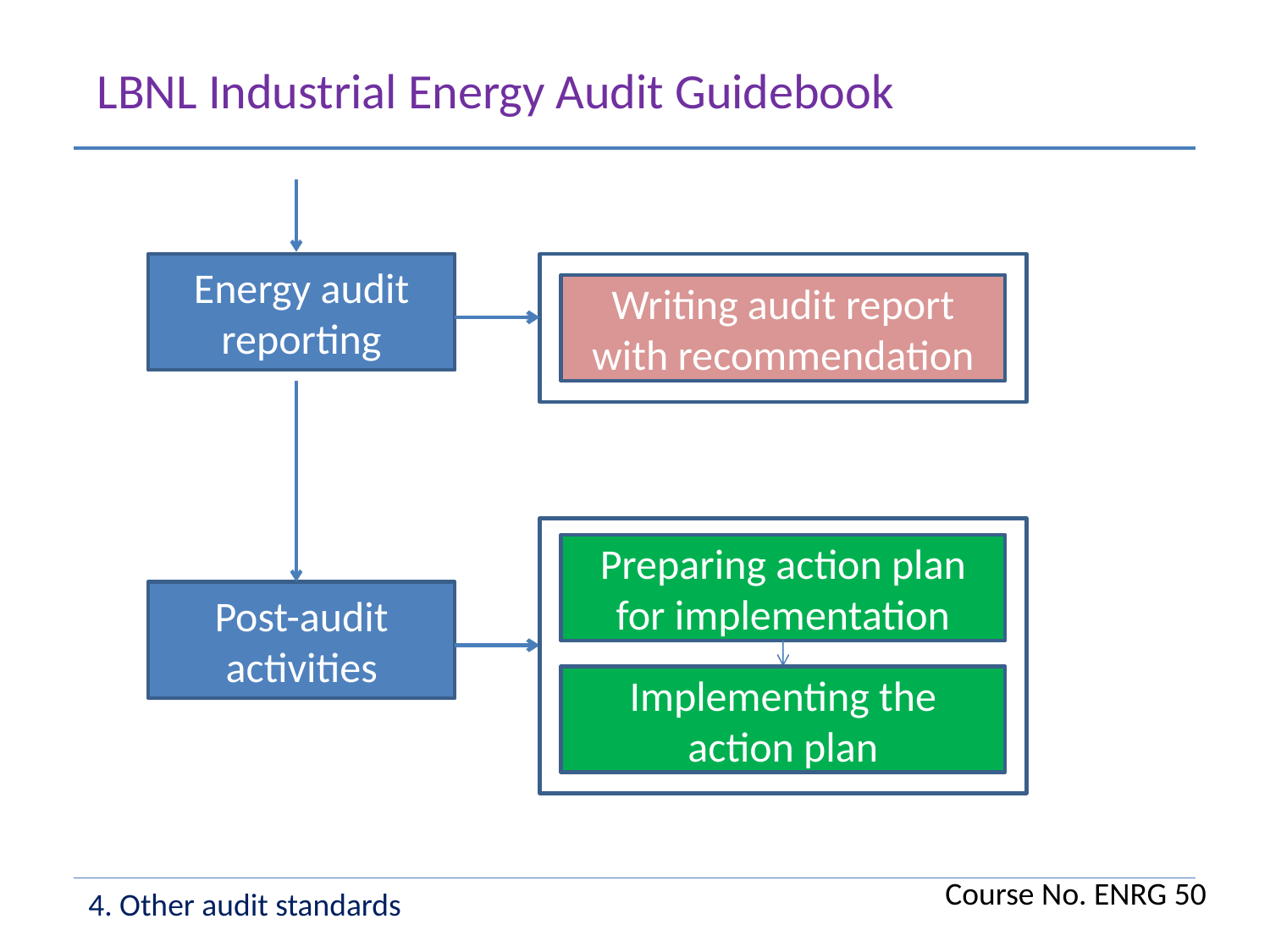

LBNL Industrial Energy Audit Guidebook
Energy audit reporting

Writing audit report with recommendation

Preparing action plan for implementation
Post-audit activities
Implementing the action plan
Course No. ENRG 50
4. Other audit standards